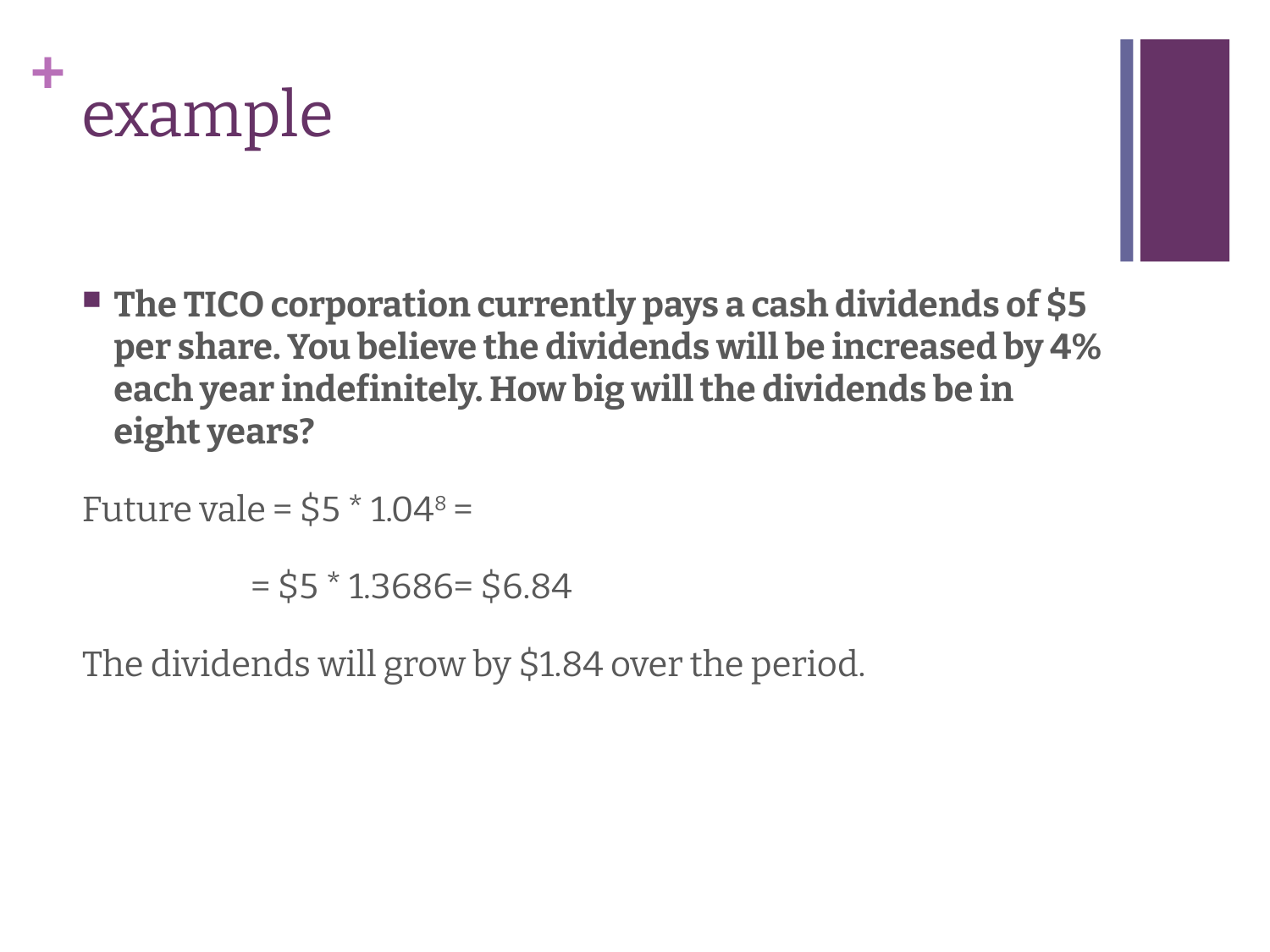

# example
The TICO corporation currently pays a cash dividends of $5 per share. You believe the dividends will be increased by 4% each year indefinitely. How big will the dividends be in eight years?
Future vale = $5 * 1.048 =
	      = $5 * 1.3686= $6.84
The dividends will grow by $1.84 over the period.